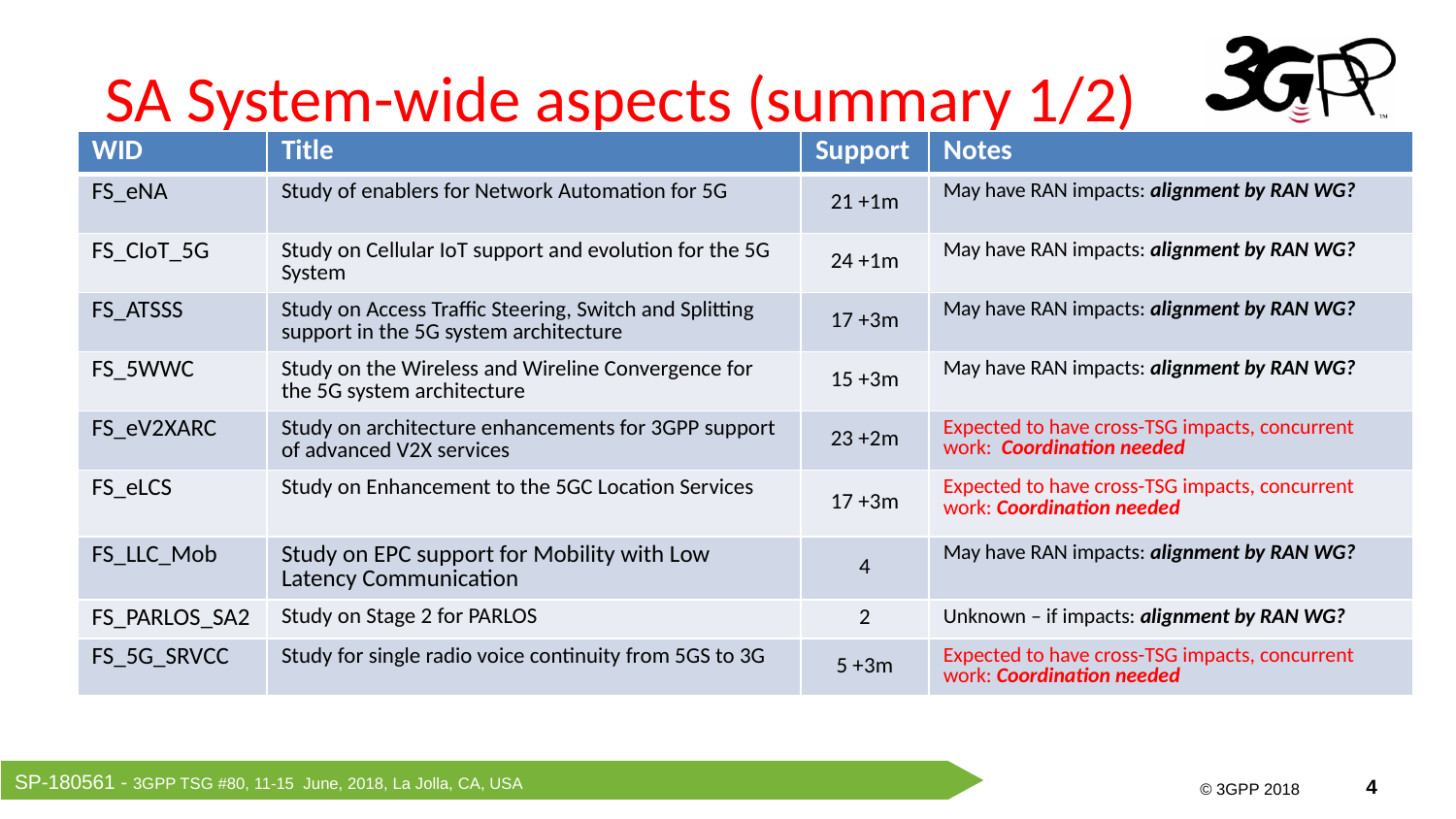

# SA System-wide aspects (summary 1/2)
| WID | Title | Support | Notes |
| --- | --- | --- | --- |
| FS\_eNA | Study of enablers for Network Automation for 5G | 21 +1m | May have RAN impacts: alignment by RAN WG? |
| FS\_CIoT\_5G | Study on Cellular IoT support and evolution for the 5G System | 24 +1m | May have RAN impacts: alignment by RAN WG? |
| FS\_ATSSS | Study on Access Traffic Steering, Switch and Splitting support in the 5G system architecture | 17 +3m | May have RAN impacts: alignment by RAN WG? |
| FS\_5WWC | Study on the Wireless and Wireline Convergence for the 5G system architecture | 15 +3m | May have RAN impacts: alignment by RAN WG? |
| FS\_eV2XARC | Study on architecture enhancements for 3GPP support of advanced V2X services | 23 +2m | Expected to have cross-TSG impacts, concurrent work: Coordination needed |
| FS\_eLCS | Study on Enhancement to the 5GC Location Services | 17 +3m | Expected to have cross-TSG impacts, concurrent work: Coordination needed |
| FS\_LLC\_Mob | Study on EPC support for Mobility with Low Latency Communication | 4 | May have RAN impacts: alignment by RAN WG? |
| FS\_PARLOS\_SA2 | Study on Stage 2 for PARLOS | 2 | Unknown – if impacts: alignment by RAN WG? |
| FS\_5G\_SRVCC | Study for single radio voice continuity from 5GS to 3G | 5 +3m | Expected to have cross-TSG impacts, concurrent work: Coordination needed |